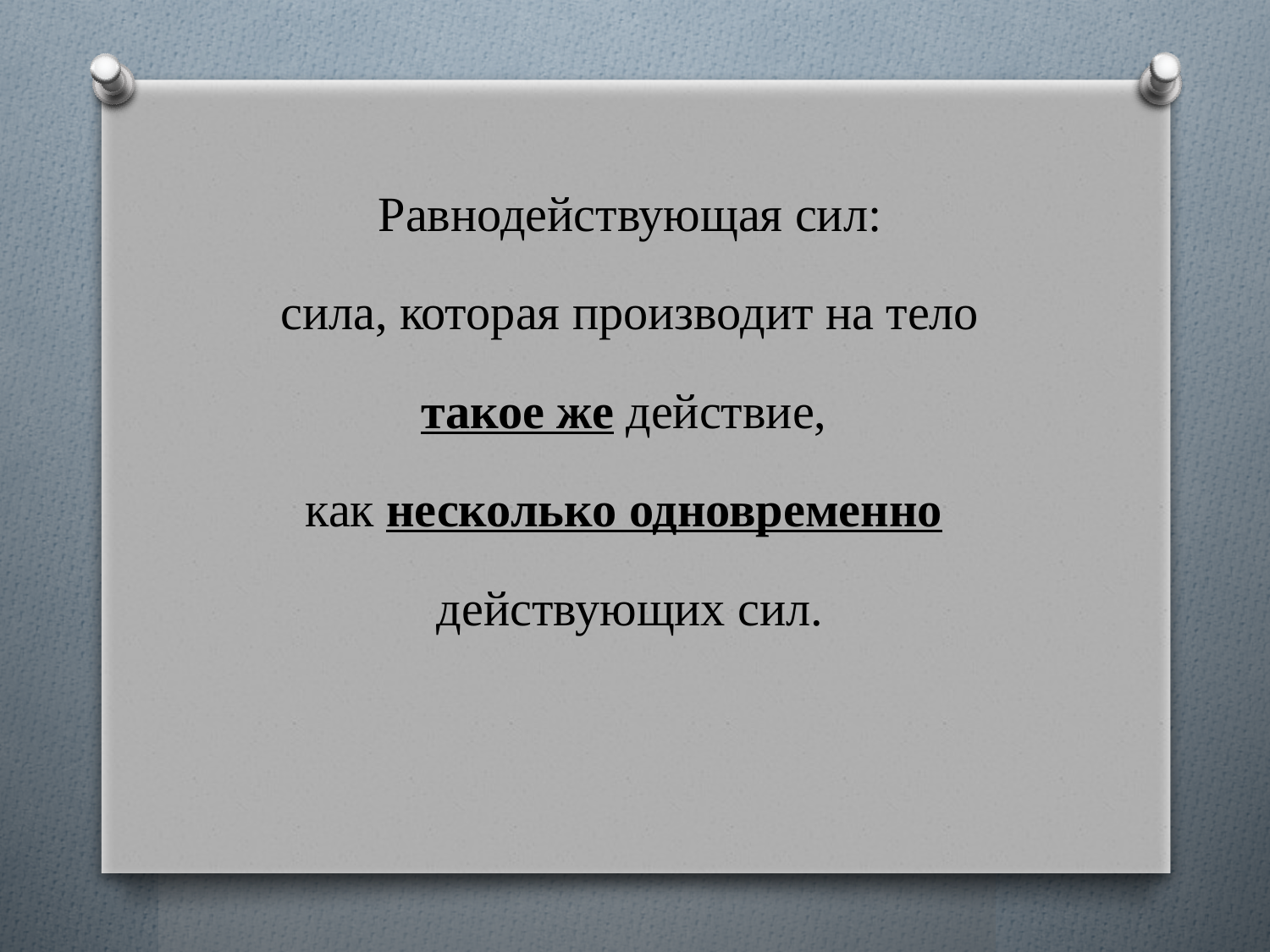

Равнодействующая сил:
 сила, которая производит на тело
такое же действие,
как несколько одновременно
действующих сил.